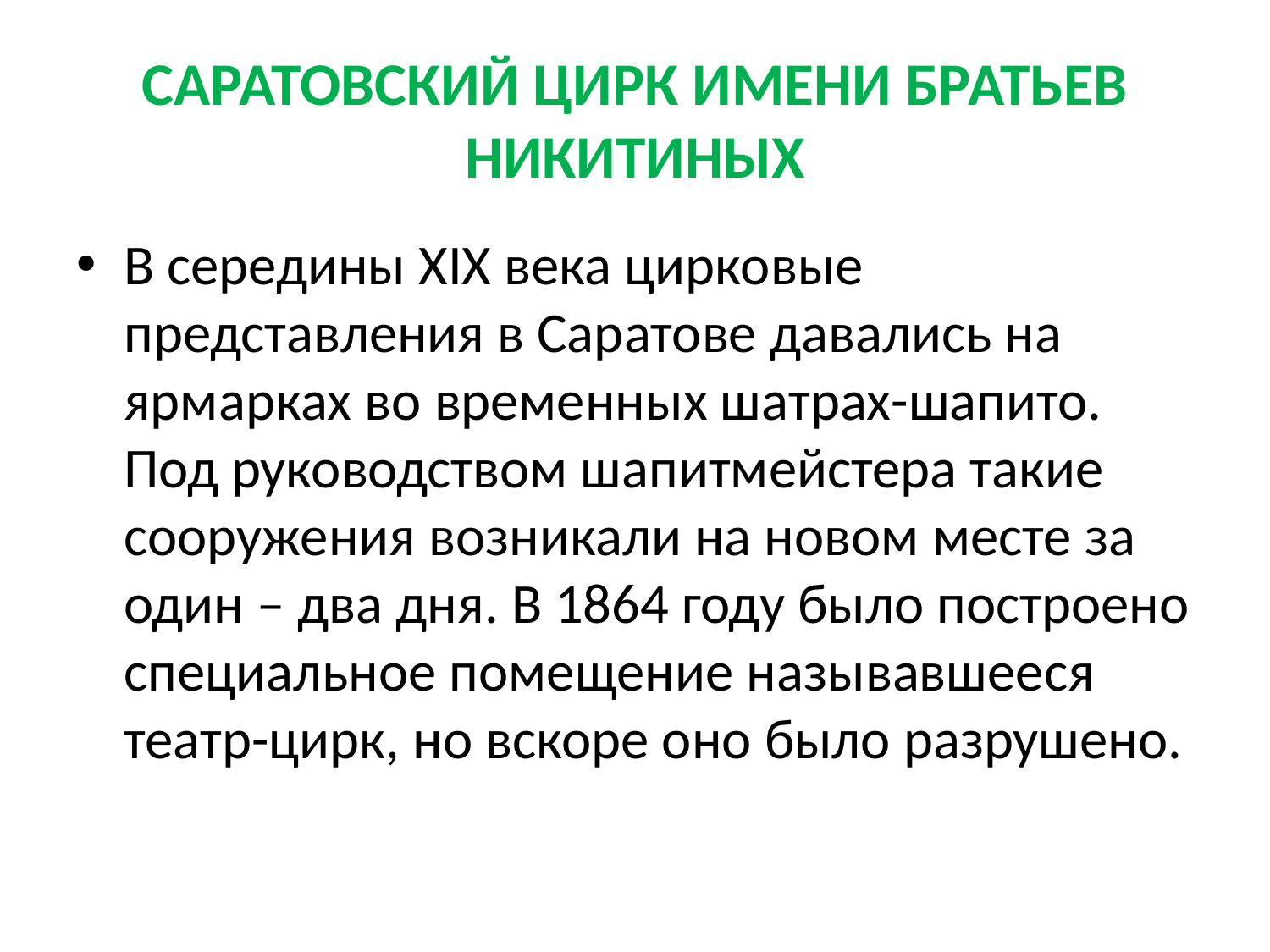

# САРАТОВСКИЙ ЦИРК ИМЕНИ БРАТЬЕВ НИКИТИНЫХ
В середины XIX века цирковые представления в Саратове давались на ярмарках во временных шатрах-шапито. Под руководством шапитмейстера такие сооружения возникали на новом месте за один – два дня. В 1864 году было построено специальное помещение называвшееся театр-цирк, но вскоре оно было разрушено.